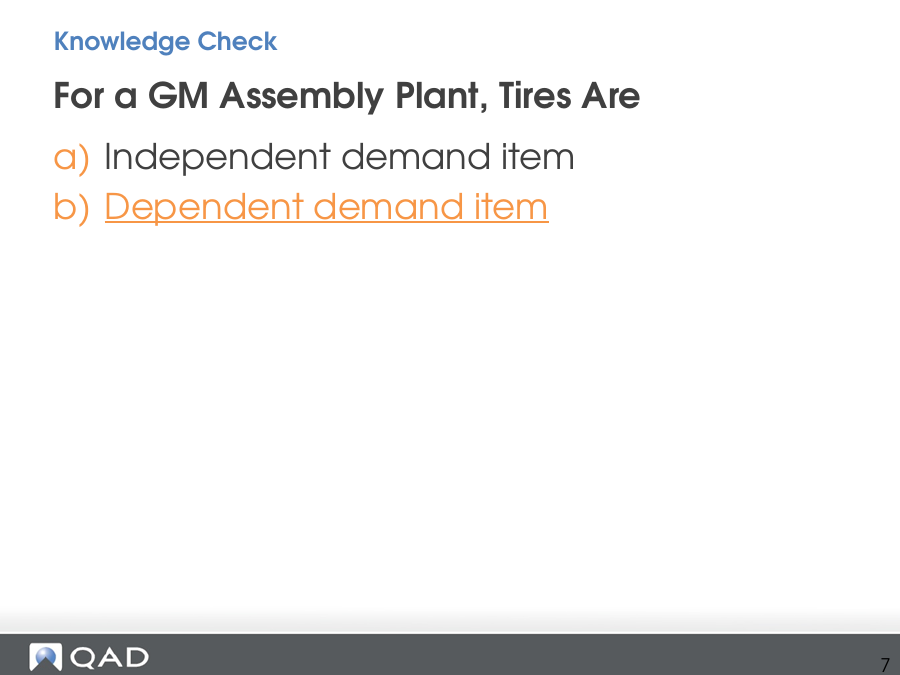

Knowledge Check
# For a GM Assembly Plant, Tires Are
Independent demand item
Dependent demand item

7